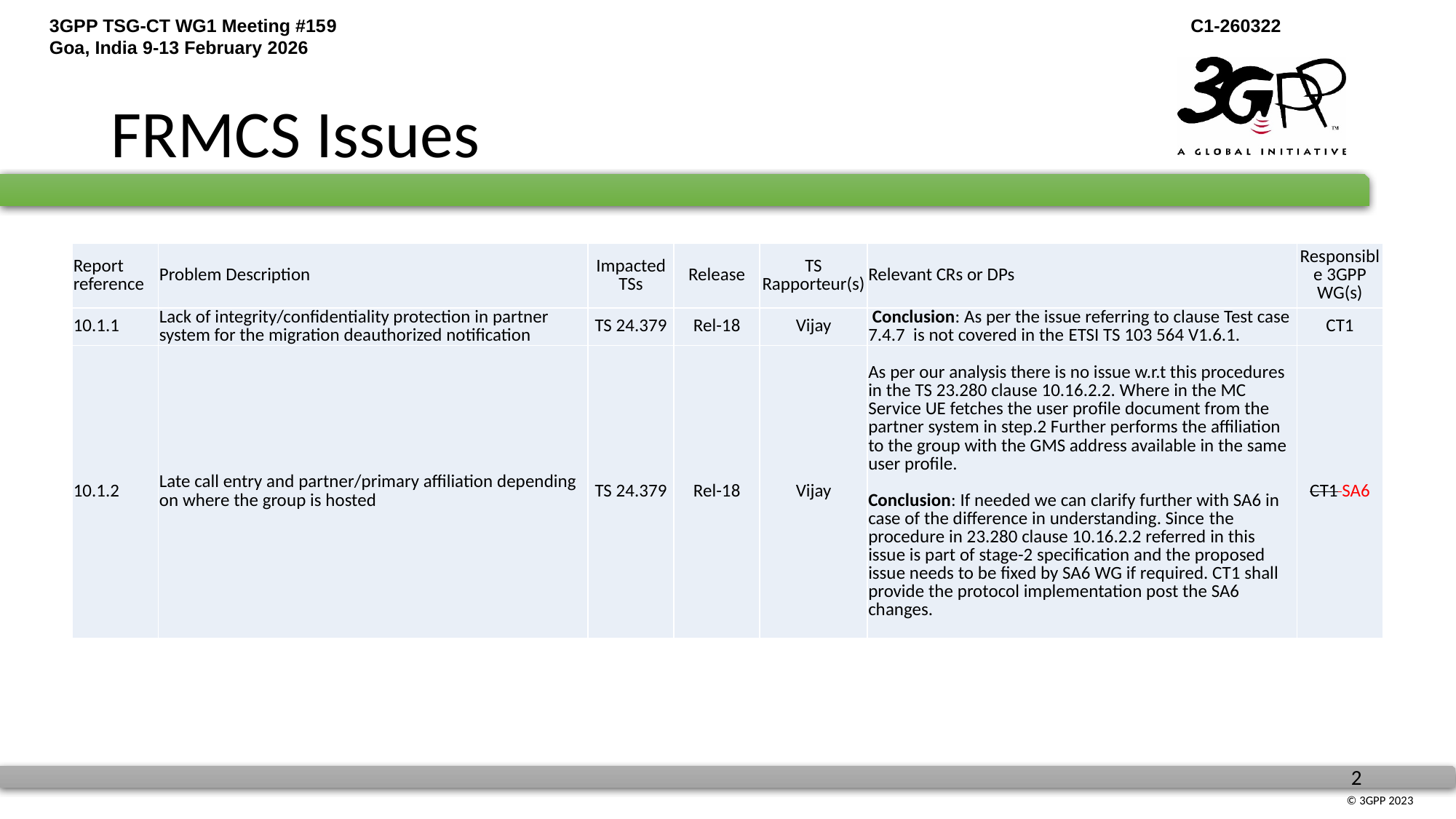

# FRMCS Issues
| Report reference | Problem Description | Impacted TSs | Release | TS Rapporteur(s) | Relevant CRs or DPs | Responsible 3GPP WG(s) |
| --- | --- | --- | --- | --- | --- | --- |
| 10.1.1 | Lack of integrity/confidentiality protection in partner system for the migration deauthorized notification | TS 24.379 | Rel-18 | Vijay | Conclusion: As per the issue referring to clause Test case 7.4.7 is not covered in the ETSI TS 103 564 V1.6.1. | CT1 |
| 10.1.2 | Late call entry and partner/primary affiliation depending on where the group is hosted | TS 24.379 | Rel-18 | Vijay | As per our analysis there is no issue w.r.t this procedures in the TS 23.280 clause 10.16.2.2. Where in the MC Service UE fetches the user profile document from the partner system in step.2 Further performs the affiliation to the group with the GMS address available in the same user profile. Conclusion: If needed we can clarify further with SA6 in case of the difference in understanding. Since the procedure in 23.280 clause 10.16.2.2 referred in this issue is part of stage-2 specification and the proposed issue needs to be fixed by SA6 WG if required. CT1 shall provide the protocol implementation post the SA6 changes. | CT1 SA6 |